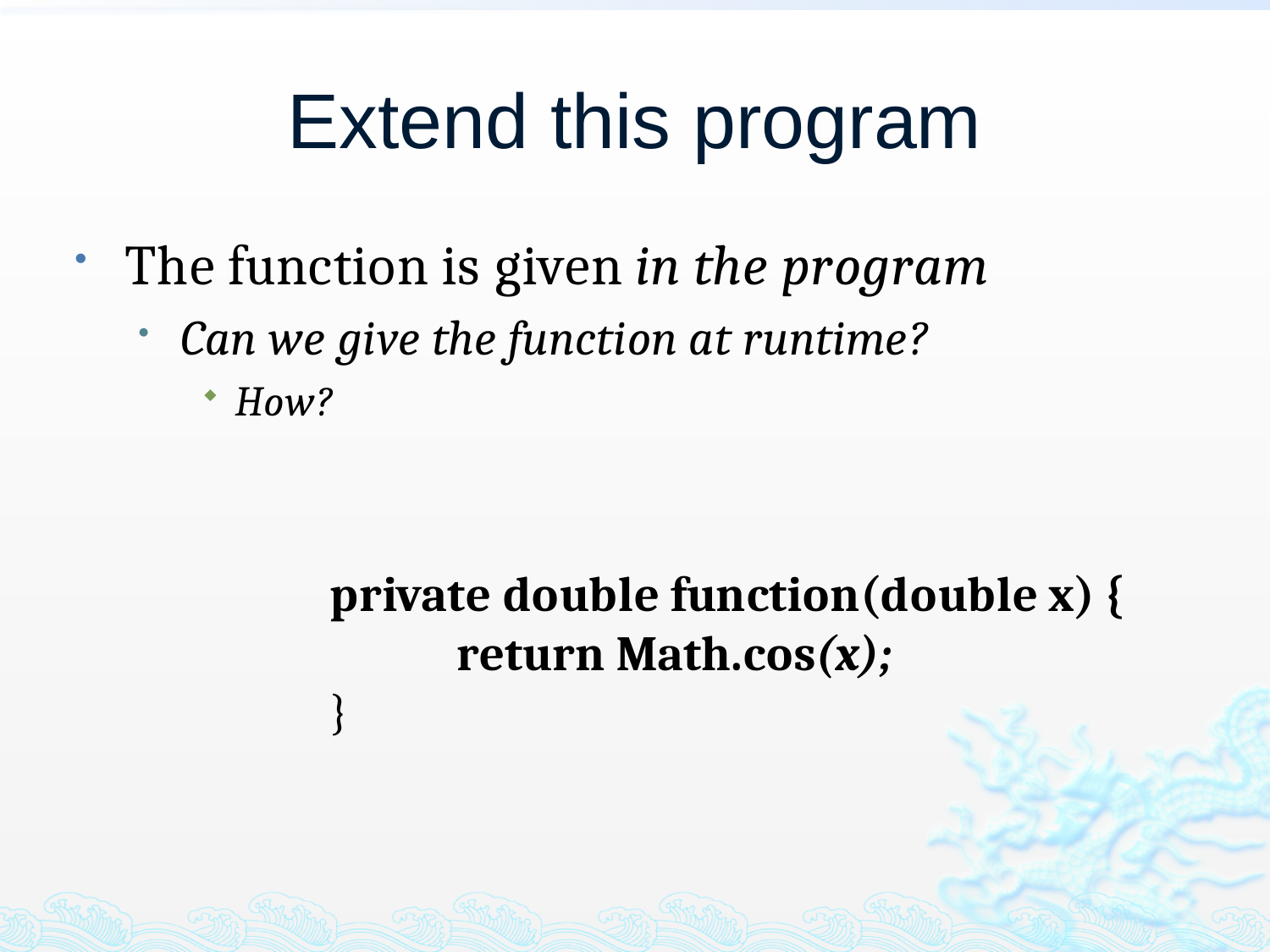

# Extend this program
The function is given in the program
Can we give the function at runtime?
How?
private double function(double x) {
	return Math.cos(x);
}